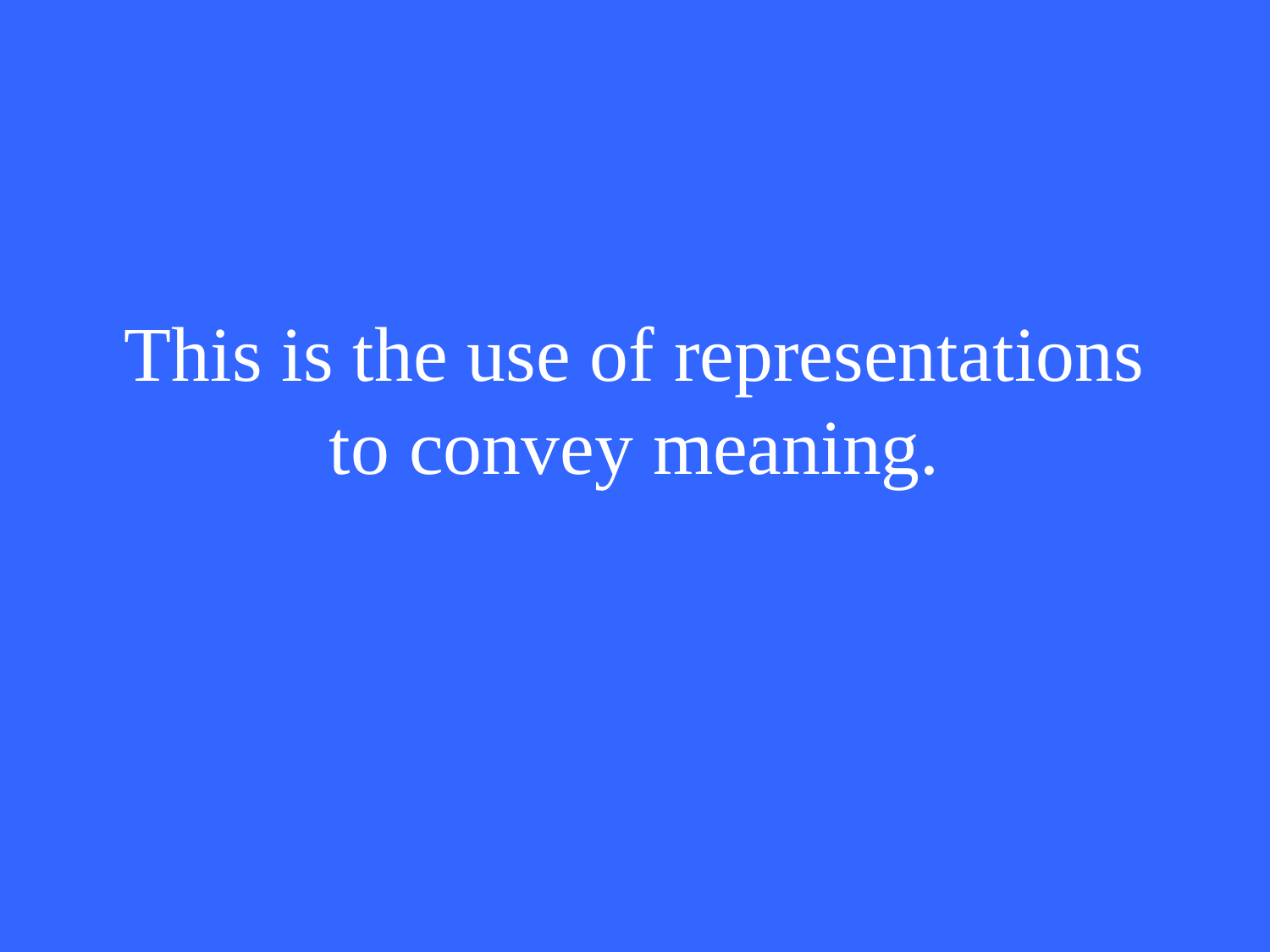

# This is the use of representations to convey meaning.